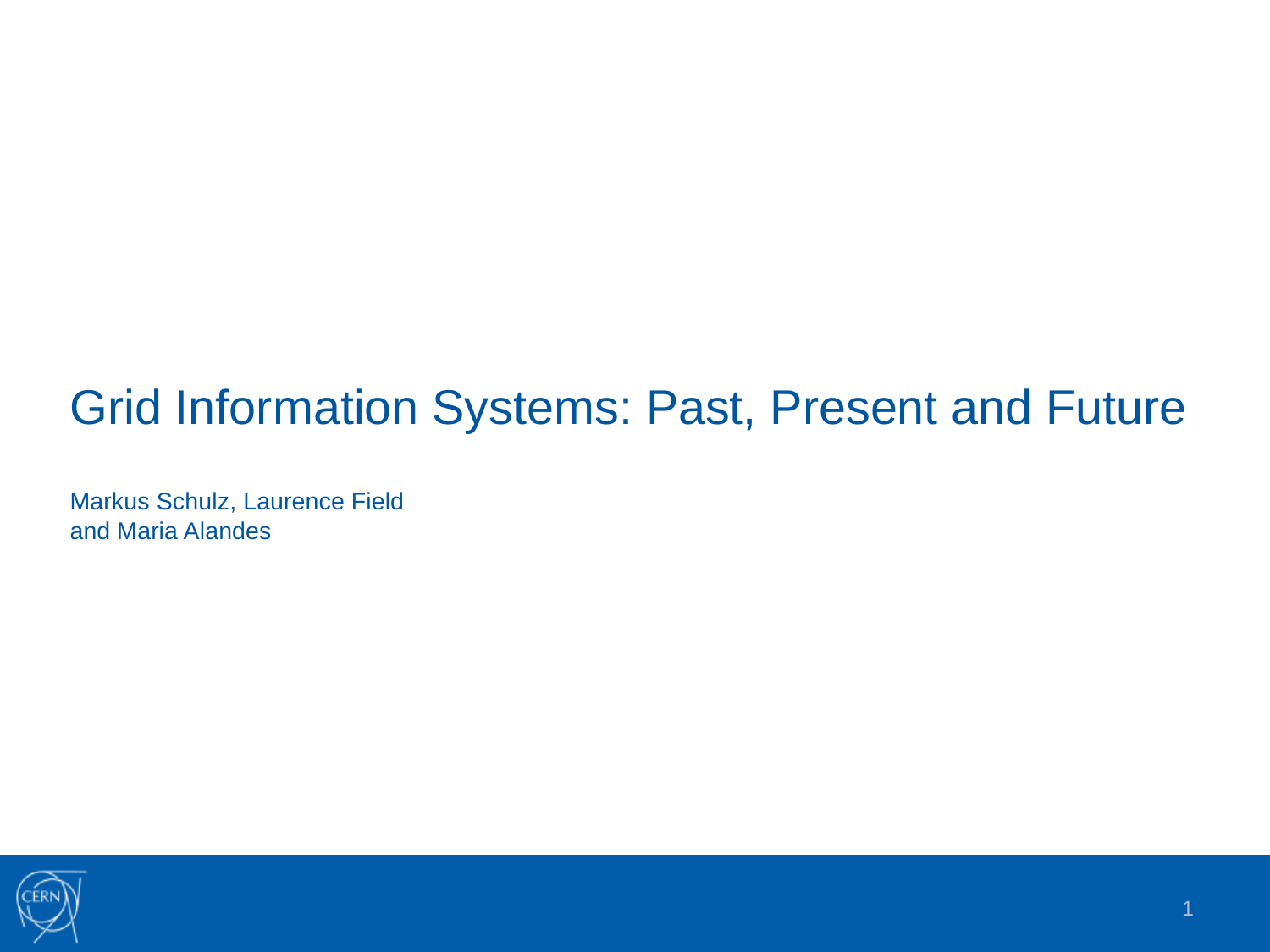

# Grid Information Systems: Past, Present and Future
Markus Schulz, Laurence Field and Maria Alandes
1